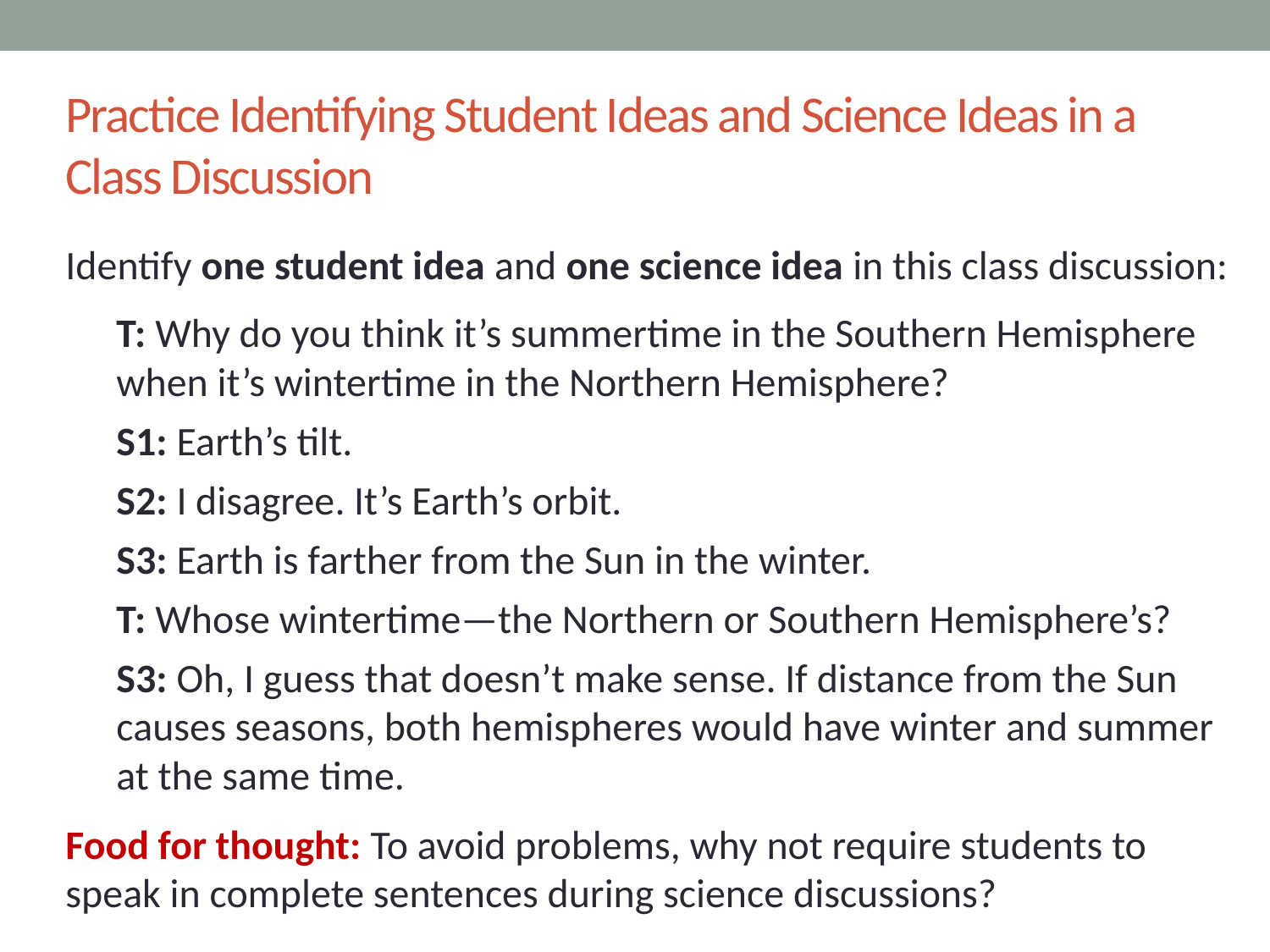

# Practice Identifying Student Ideas and Science Ideas in a Class Discussion
Identify one student idea and one science idea in this class discussion:
T: Why do you think it’s summertime in the Southern Hemisphere when it’s wintertime in the Northern Hemisphere?
S1: Earth’s tilt.
S2: I disagree. It’s Earth’s orbit.
S3: Earth is farther from the Sun in the winter.
T: Whose wintertime—the Northern or Southern Hemisphere’s?
S3: Oh, I guess that doesn’t make sense. If distance from the Sun causes seasons, both hemispheres would have winter and summer at the same time.
Food for thought: To avoid problems, why not require students to speak in complete sentences during science discussions?